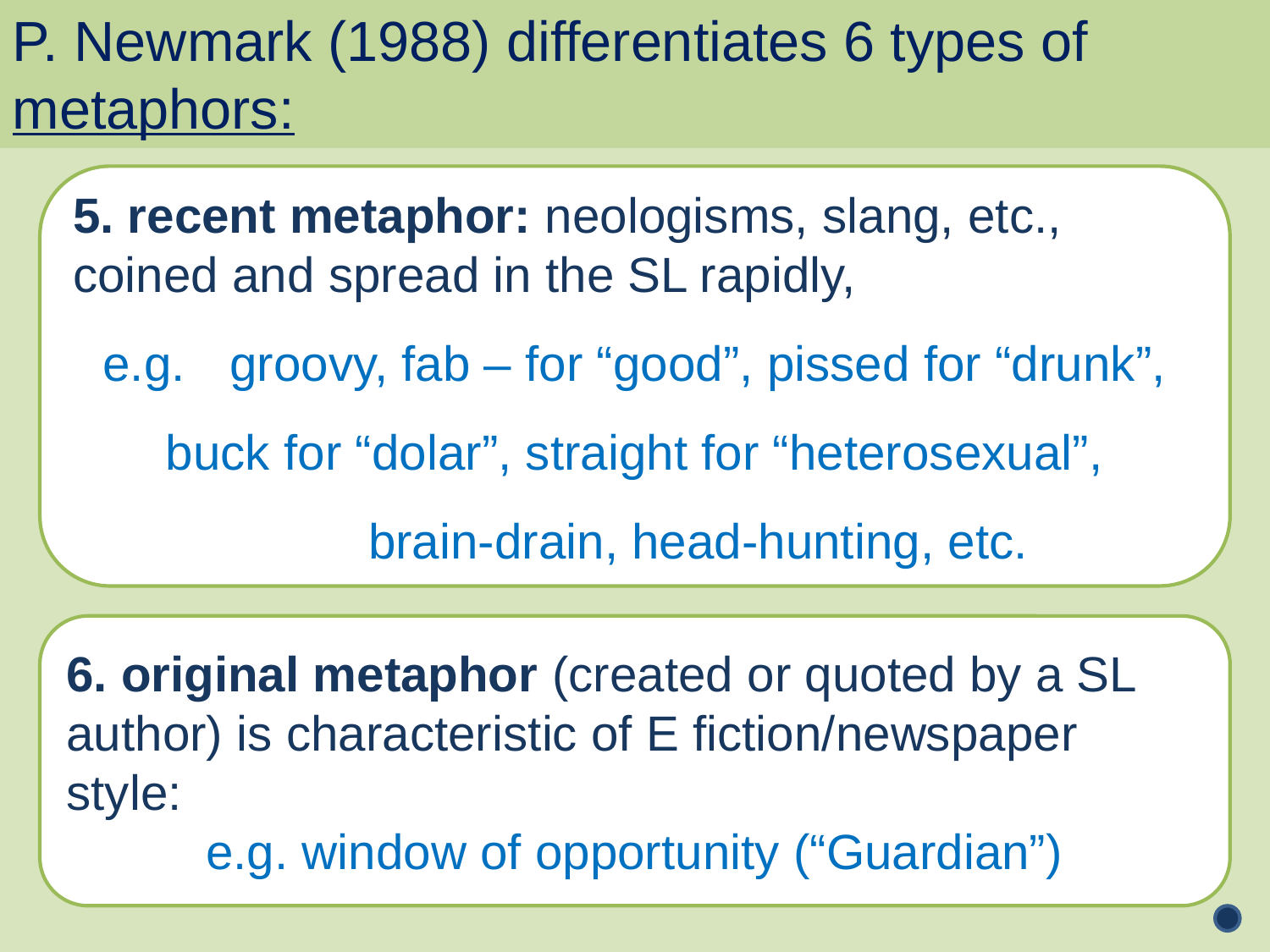

P. Newmark (1988) differentiates 6 types of metaphors:
5. recent metaphor: neologisms, slang, etc., coined and spread in the SL rapidly,
e.g. 	groovy, fab – for “good”, pissed for “drunk”, buck for “dolar”, straight for “heterosexual”,
	brain-drain, head-hunting, etc.
6. original metaphor (created or quoted by a SL author) is characteristic of E fiction/newspaper style:
e.g. window of opportunity (“Guardian”)